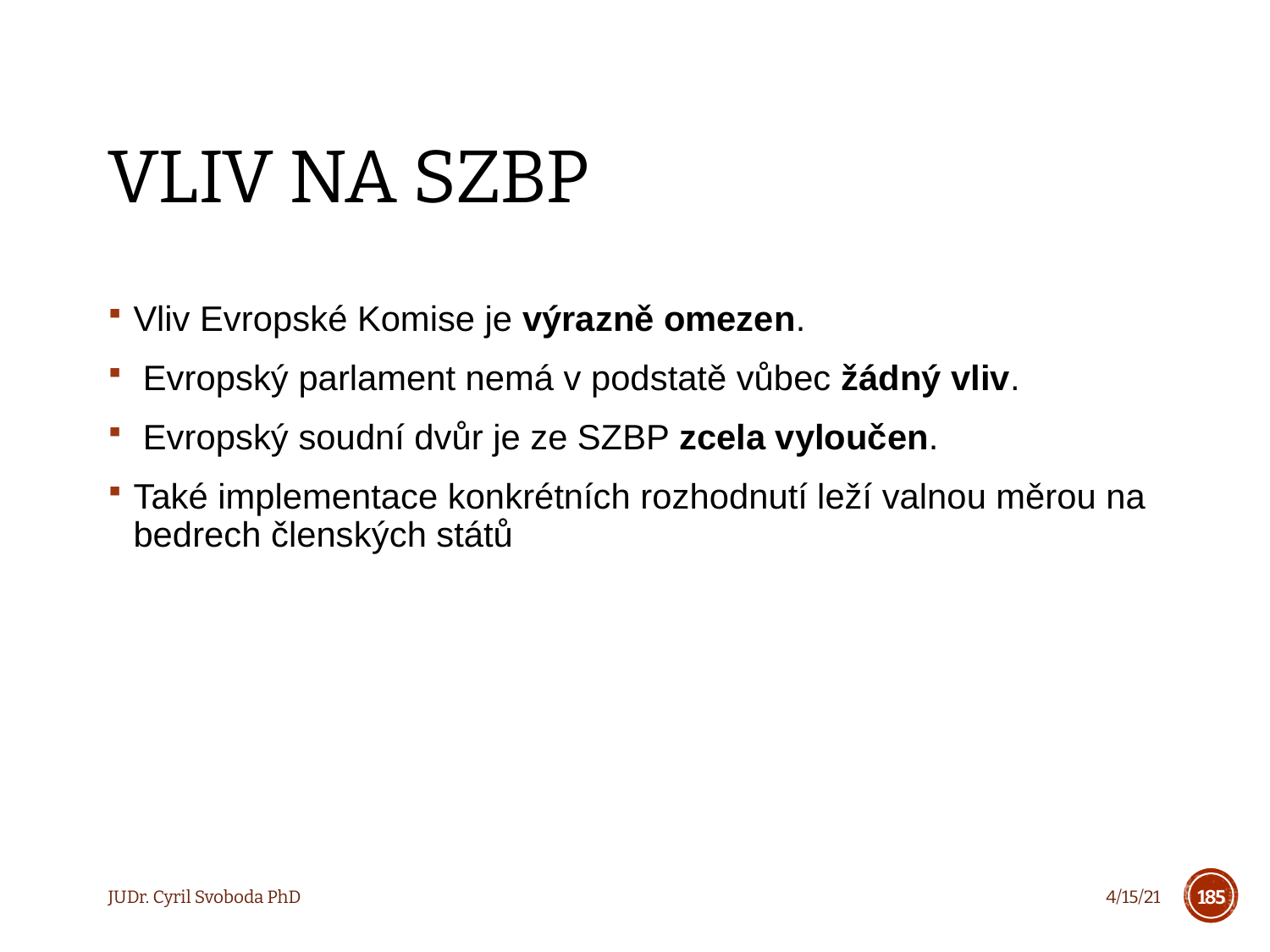

# Vliv na SZBP
Vliv Evropské Komise je výrazně omezen.
 Evropský parlament nemá v podstatě vůbec žádný vliv.
 Evropský soudní dvůr je ze SZBP zcela vyloučen.
Také implementace konkrétních rozhodnutí leží valnou měrou na bedrech členských států
JUDr. Cyril Svoboda PhD
4/15/21
185